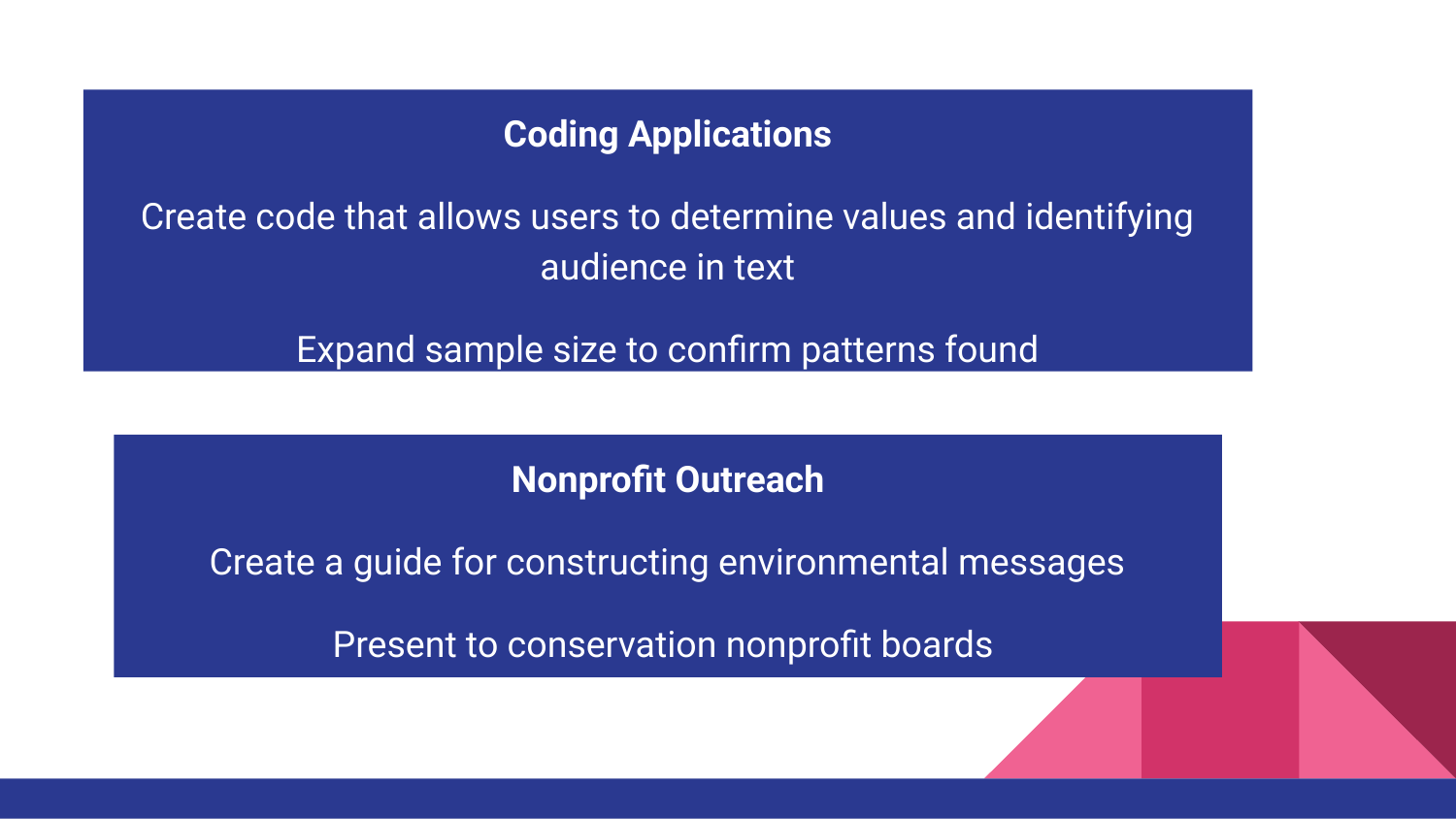

Coding Applications
Create code that allows users to determine values and identifying audience in text
Expand sample size to confirm patterns found

Nonprofit Outreach
Create a guide for constructing environmental messages
Present to conservation nonprofit boards